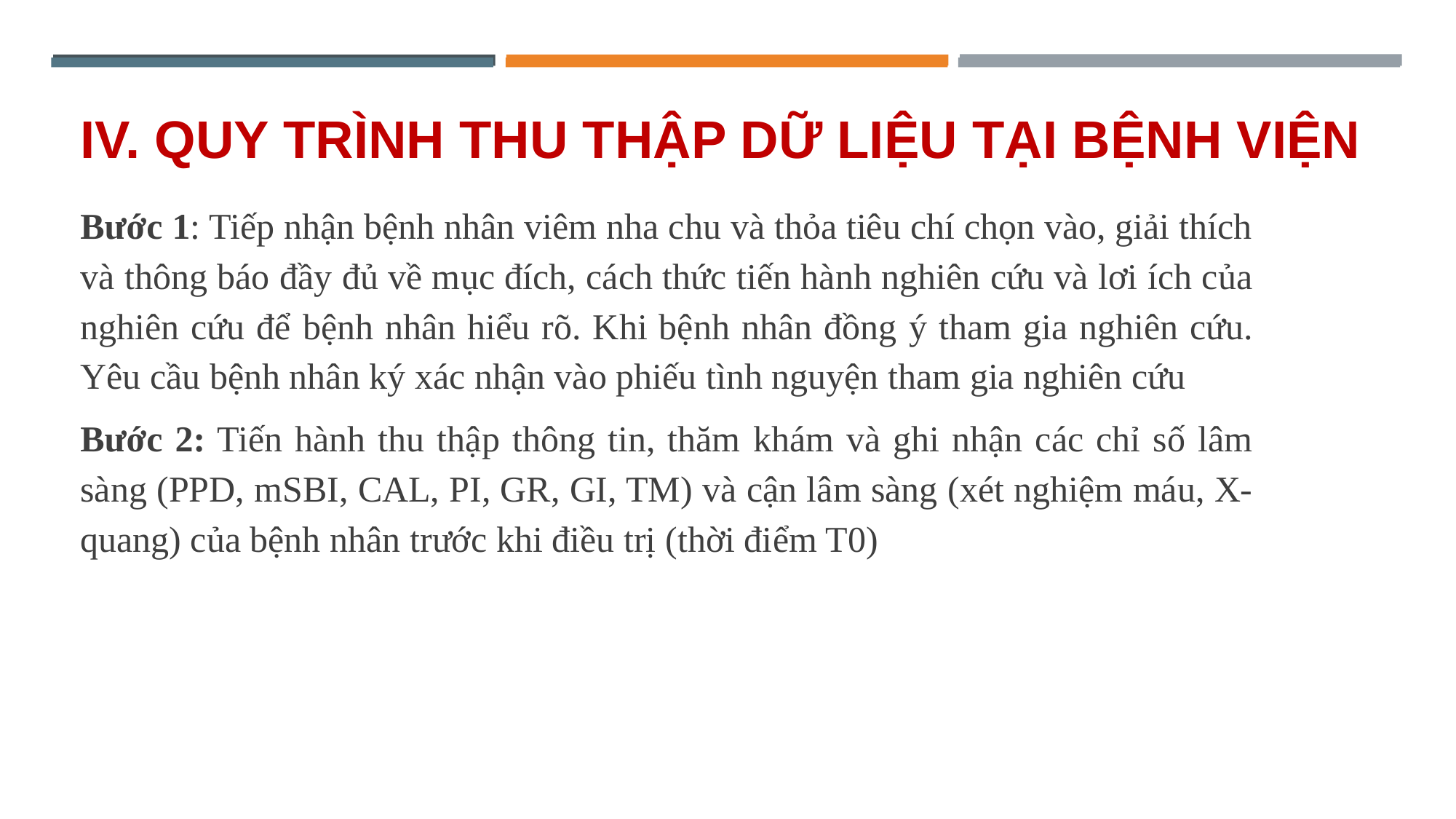

# IV. QUY TRÌNH THU THẬP DỮ LIỆU TẠI BỆNH VIỆN

Bước 1: Tiếp nhận bệnh nhân viêm nha chu và thỏa tiêu chí chọn vào, giải thích và thông báo đầy đủ về mục đích, cách thức tiến hành nghiên cứu và lơi ích của nghiên cứu để bệnh nhân hiểu rõ. Khi bệnh nhân đồng ý tham gia nghiên cứu. Yêu cầu bệnh nhân ký xác nhận vào phiếu tình nguyện tham gia nghiên cứu
Bước 2: Tiến hành thu thập thông tin, thăm khám và ghi nhận các chỉ số lâm sàng (PPD, mSBI, CAL, PI, GR, GI, TM) và cận lâm sàng (xét nghiệm máu, X-quang) của bệnh nhân trước khi điều trị (thời điểm T0)